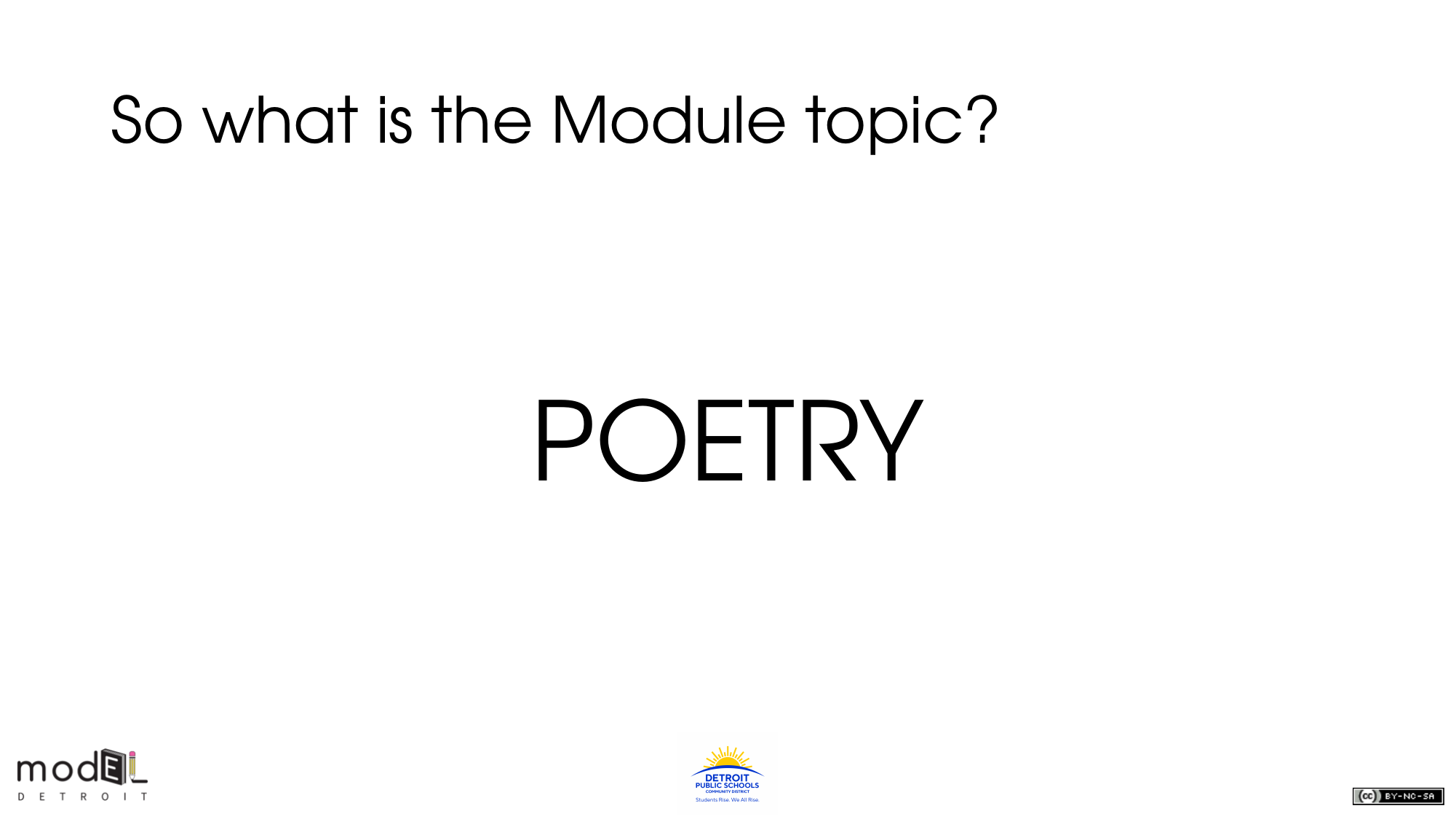

# So what is the Module topic?

POETRY